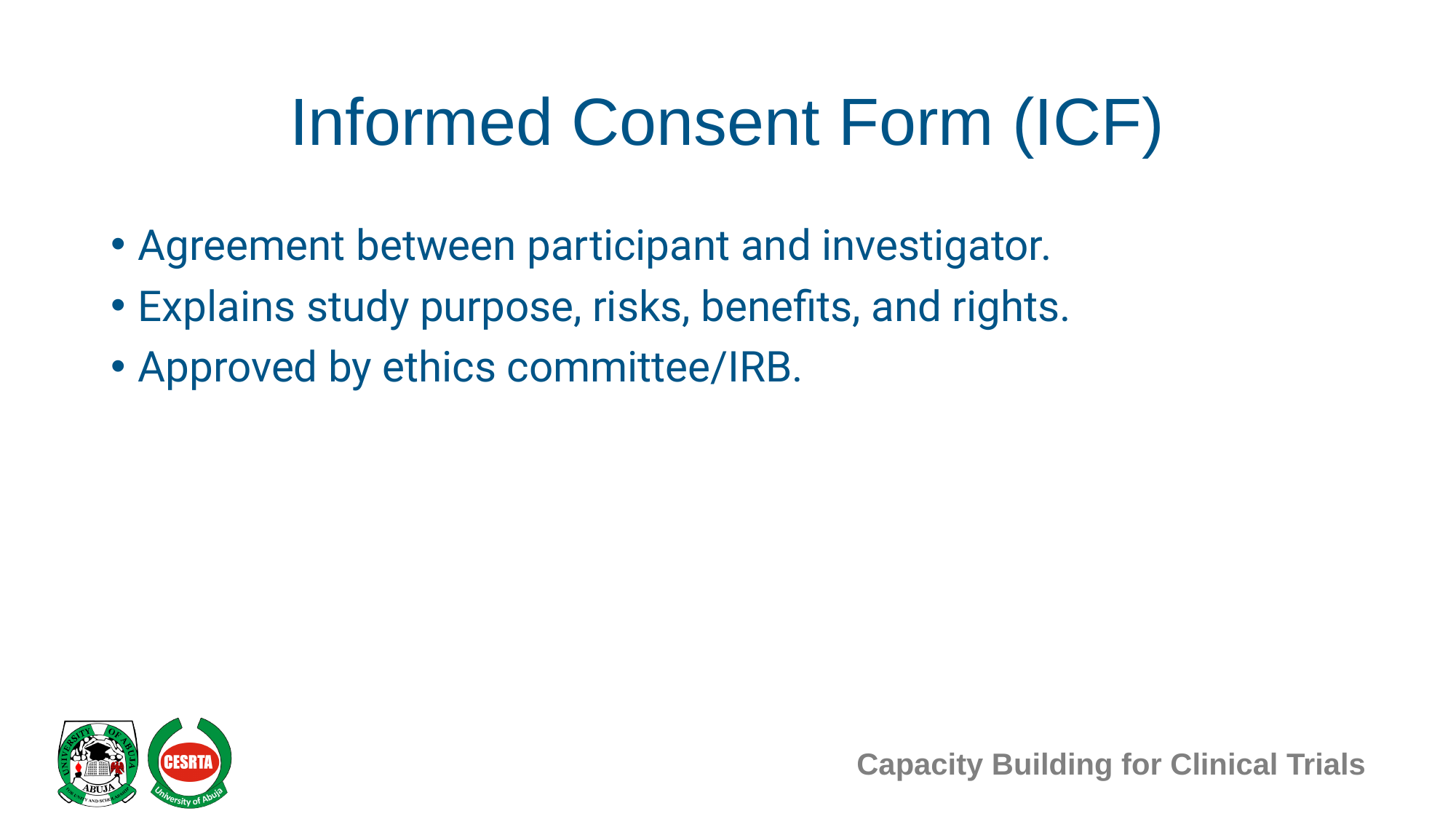

# Informed Consent Form (ICF)
Agreement between participant and investigator.
Explains study purpose, risks, benefits, and rights.
Approved by ethics committee/IRB.